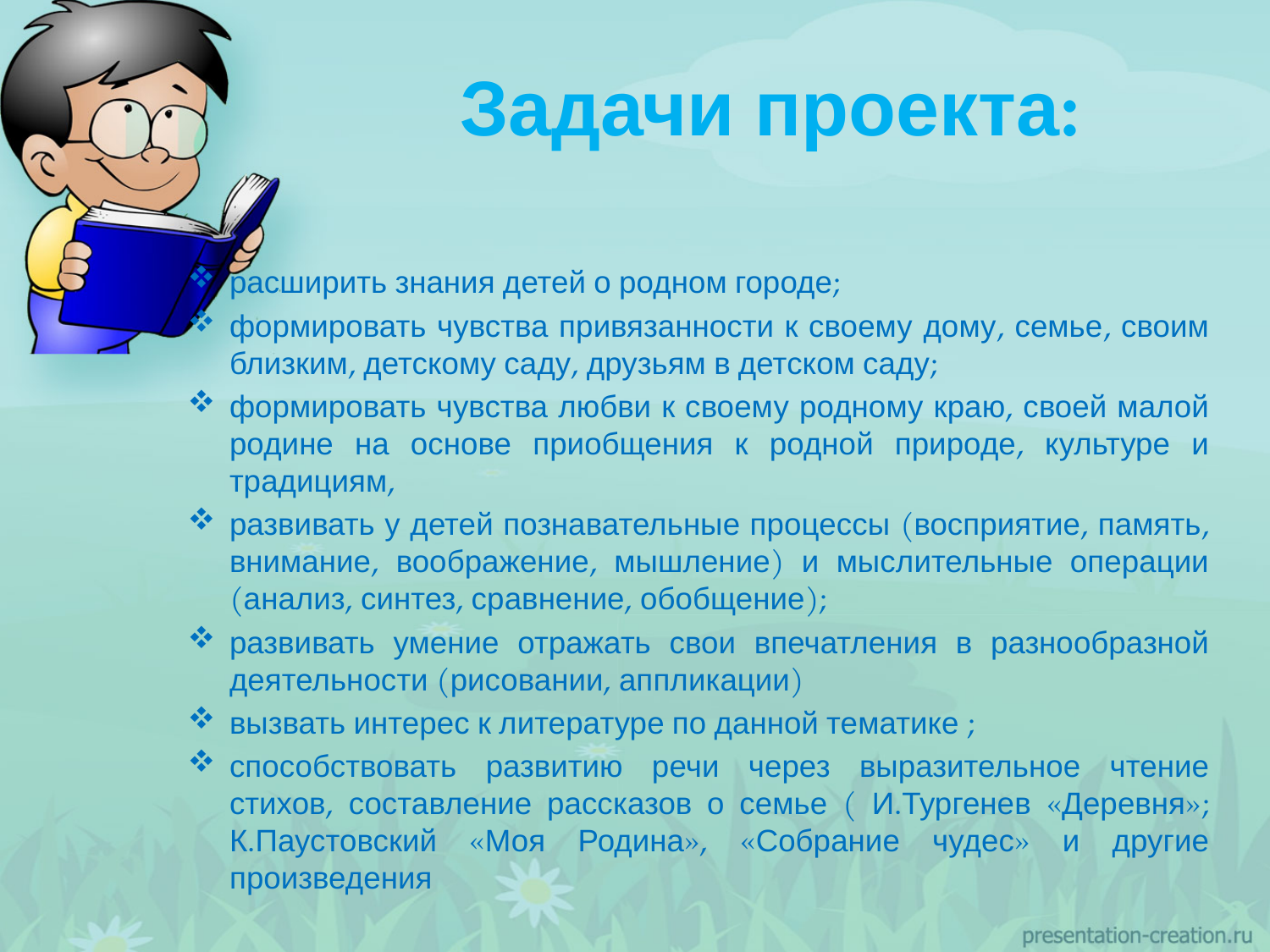

# Задачи проекта:
расширить знания детей о родном городе;
формировать чувства привязанности к своему дому, семье, своим близким, детскому саду, друзьям в детском саду;
формировать чувства любви к своему родному краю, своей малой родине на основе приобщения к родной природе, культуре и традициям,
развивать у детей познавательные процессы (восприятие, память, внимание, воображение, мышление) и мыслительные операции (анализ, синтез, сравнение, обобщение);
развивать умение отражать свои впечатления в разнообразной деятельности (рисовании, аппликации)
вызвать интерес к литературе по данной тематике ;
способствовать развитию речи через выразительное чтение стихов, составление рассказов о семье ( И.Тургенев «Деревня»; К.Паустовский «Моя Родина», «Собрание чудес» и другие произведения